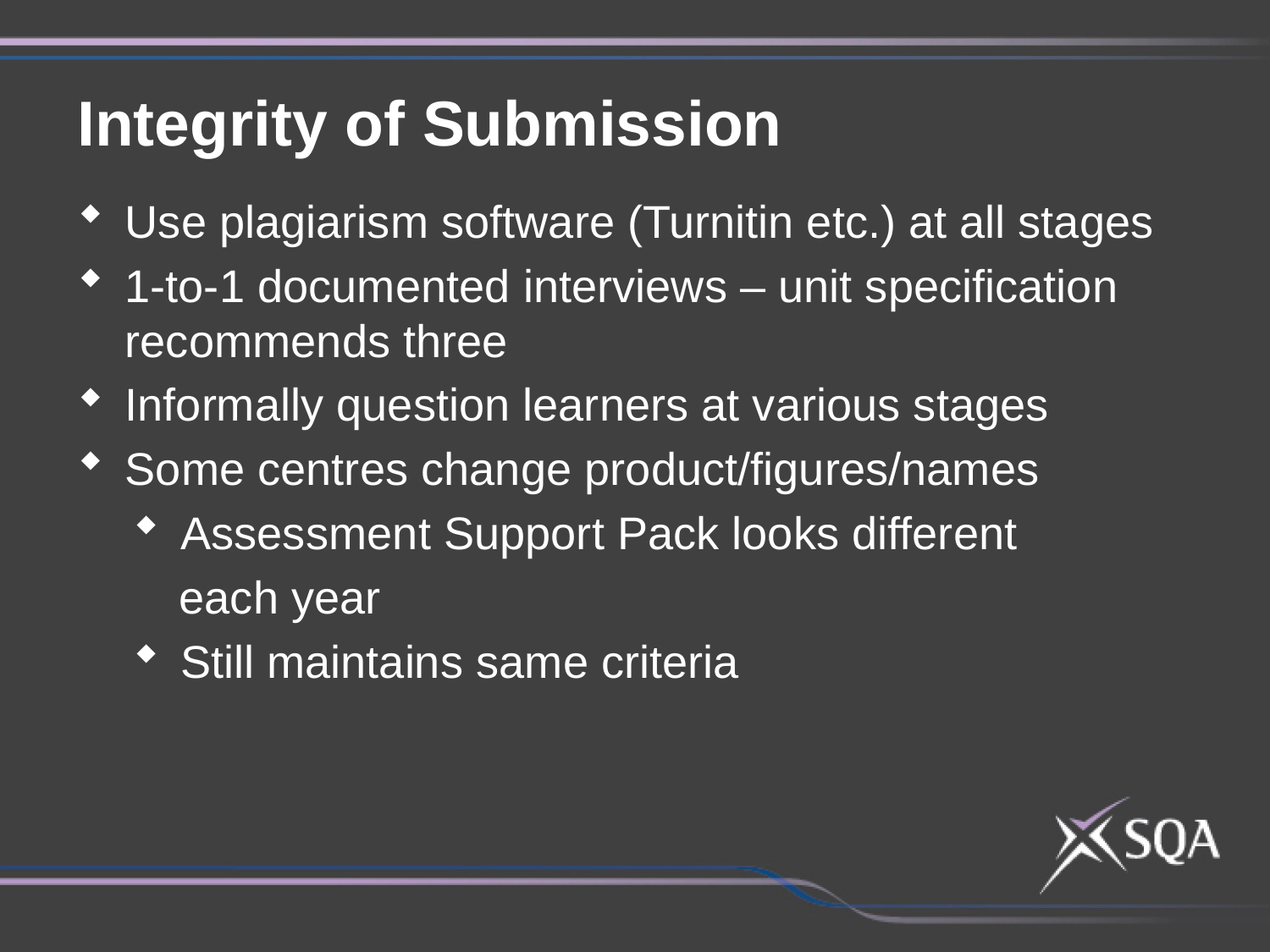

Integrity of Submission
Use plagiarism software (Turnitin etc.) at all stages
1-to-1 documented interviews – unit specification recommends three
Informally question learners at various stages
Some centres change product/figures/names
Assessment Support Pack looks different
        each year
Still maintains same criteria